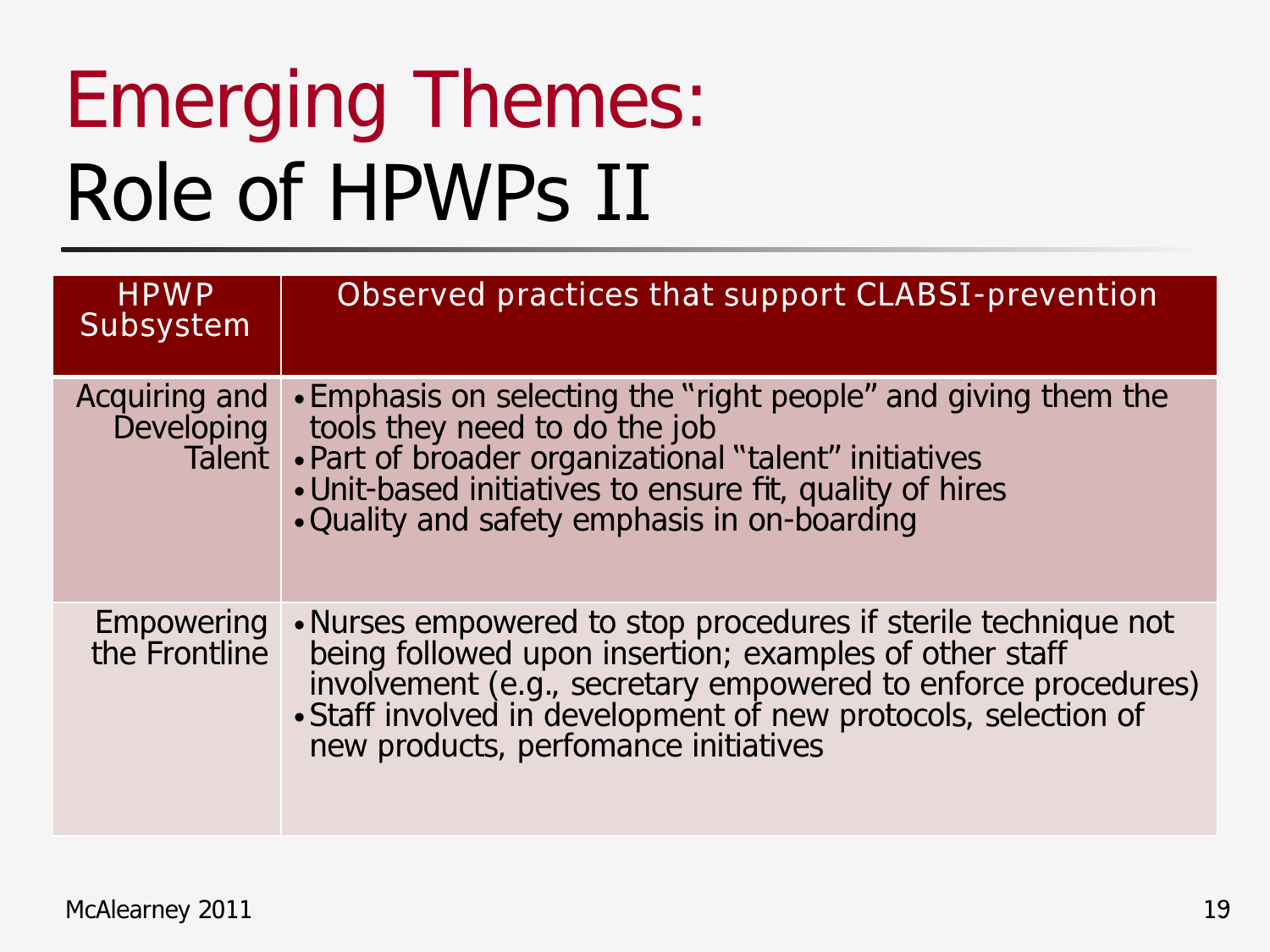

# Emerging Themes: Role of HPWPs II
| HPWP Subsystem | Observed practices that support CLABSI-prevention |
| --- | --- |
| Acquiring and Developing Talent | Emphasis on selecting the “right people” and giving them the tools they need to do the job Part of broader organizational “talent” initiatives Unit-based initiatives to ensure fit, quality of hires Quality and safety emphasis in on-boarding |
| Empowering the Frontline | Nurses empowered to stop procedures if sterile technique not being followed upon insertion; examples of other staff involvement (e.g., secretary empowered to enforce procedures) Staff involved in development of new protocols, selection of new products, perfomance initiatives |
McAlearney 2011
19